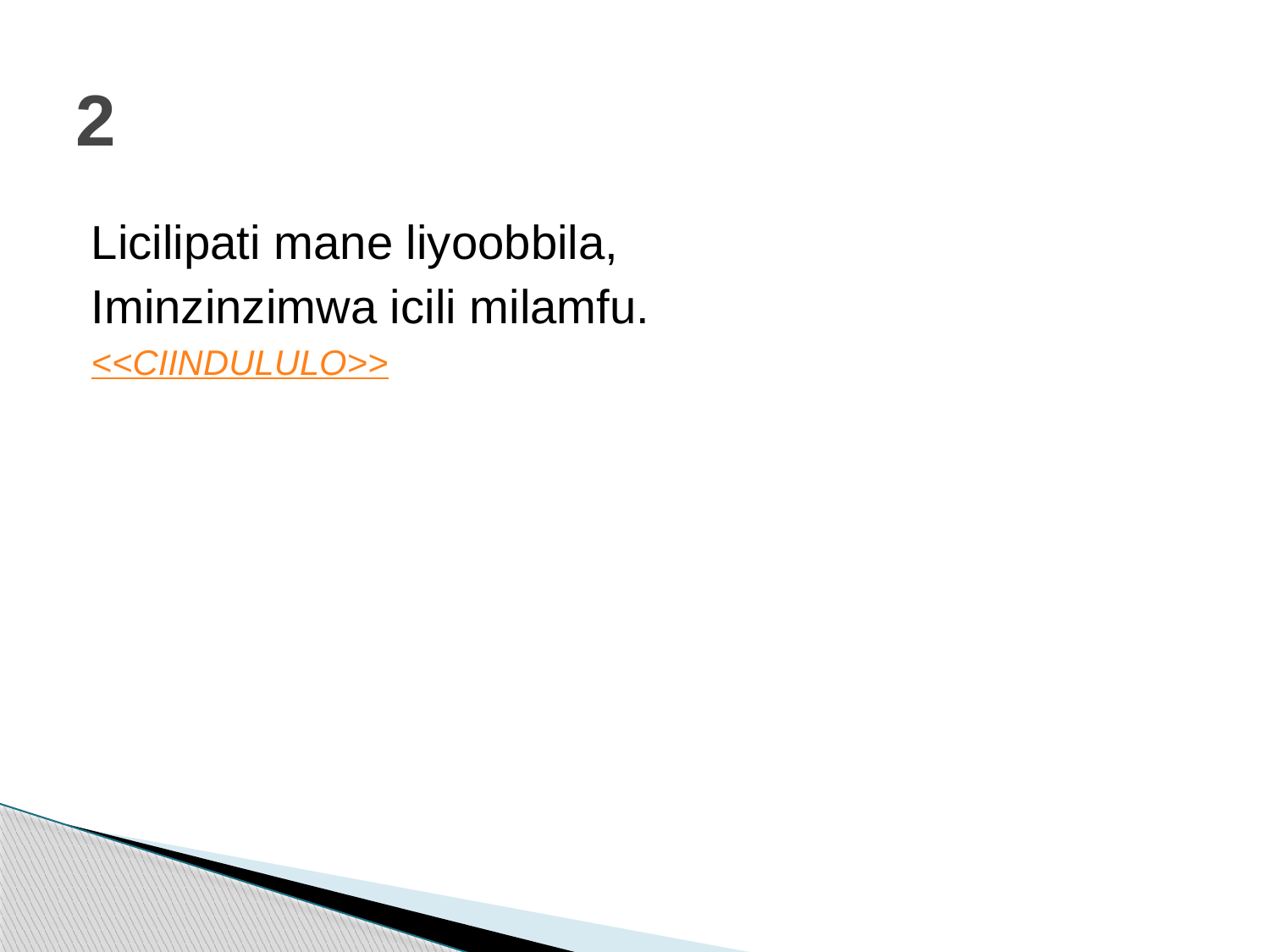

# 2
Licilipati mane liyoobbila,
Iminzinzimwa icili milamfu.
<<CIINDULULO>>